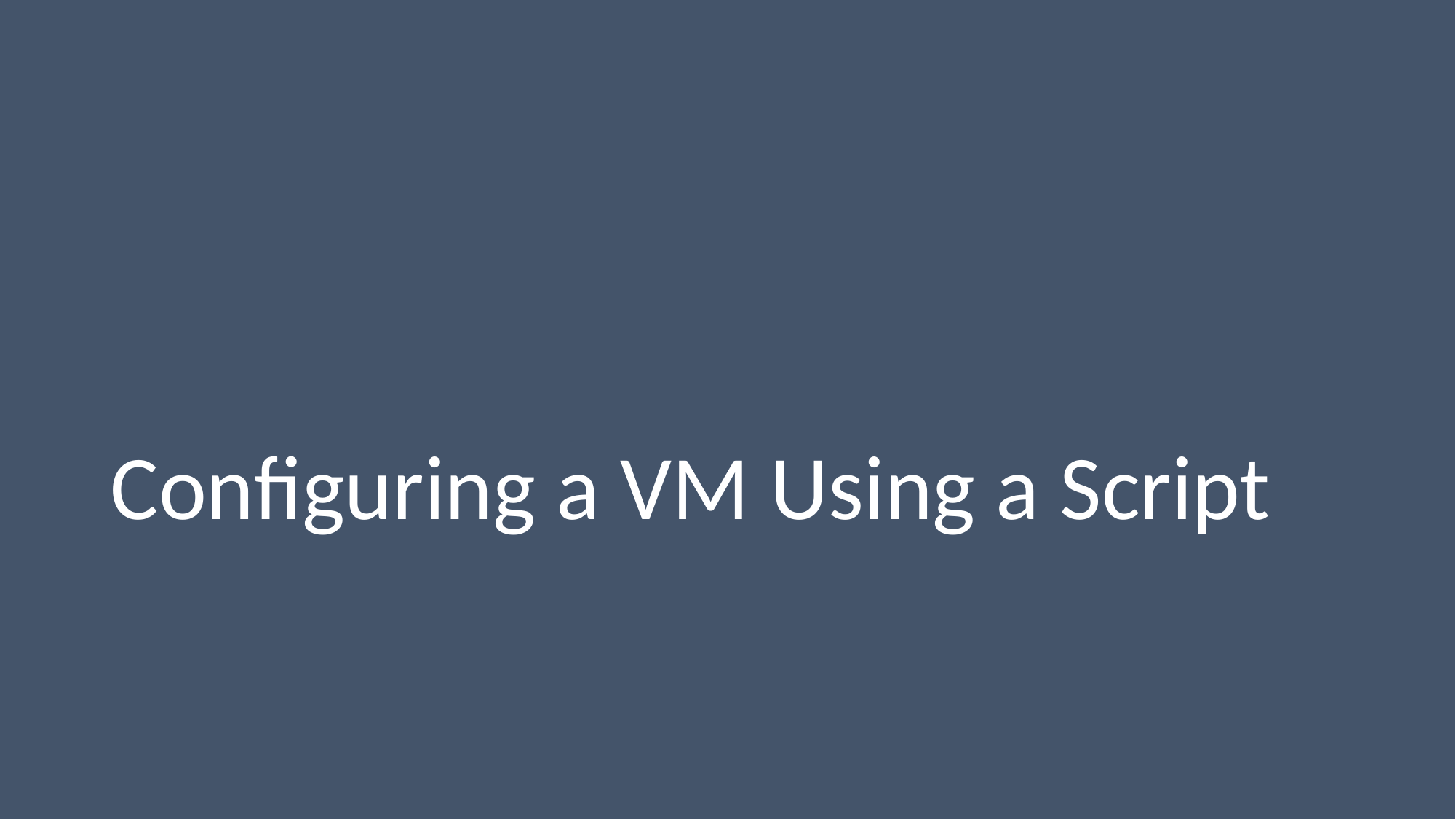

# Configuring a VM Using a Script